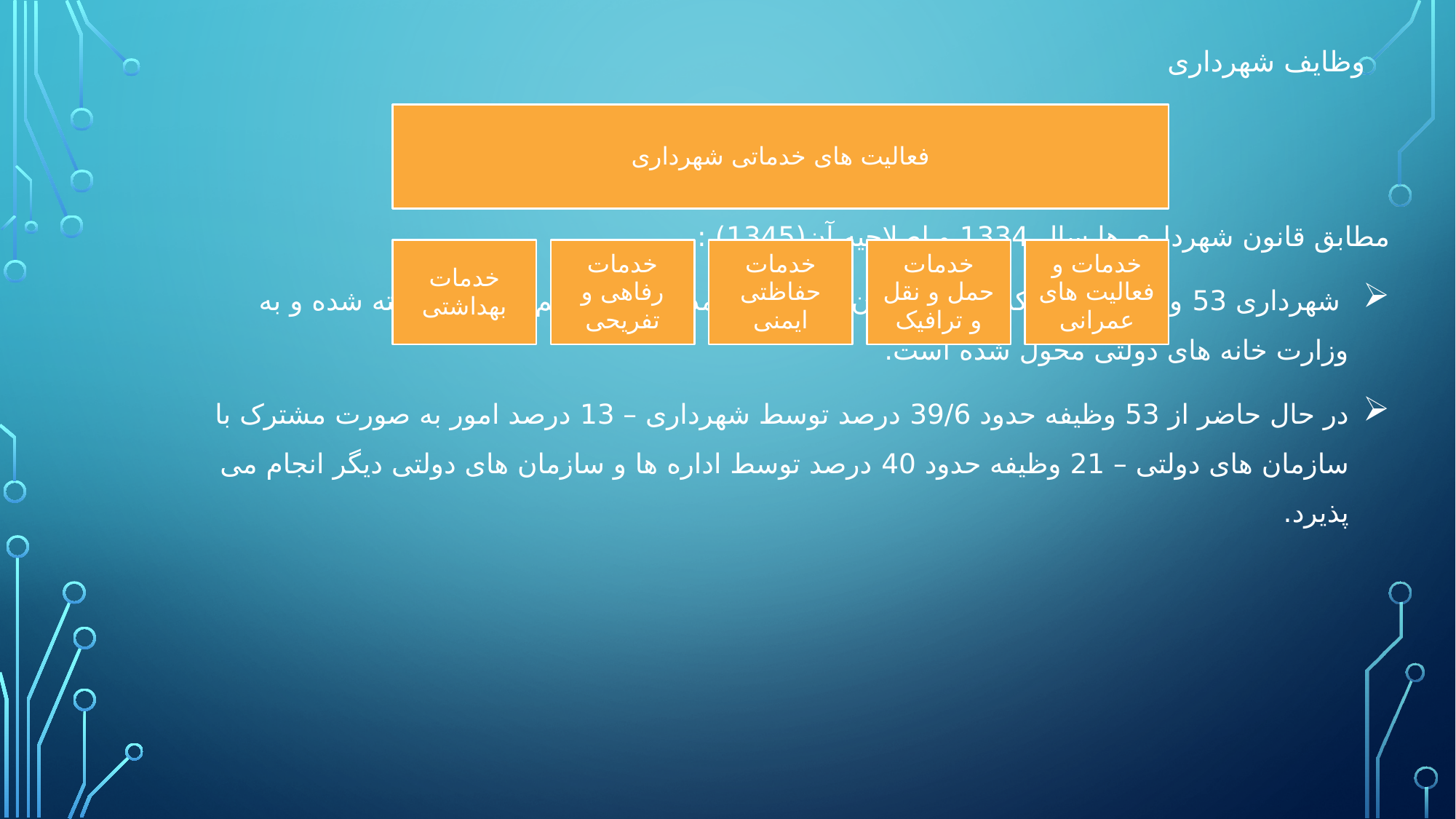

وظایف شهرداری
فعالیت های خدماتی شهرداری
مطابق قانون شهرداری ها سال 1334 و اصلاحیه آن(1345) :
 شهرداری 53 وظیفه داشته که با فربه شدن دولت با درآمد نفتی از حجم وظایف کاسته شده و به وزارت خانه های دولتی محول شده است.
در حال حاضر از 53 وظیفه حدود 39/6 درصد توسط شهرداری – 13 درصد امور به صورت مشترک با سازمان های دولتی – 21 وظیفه حدود 40 درصد توسط اداره ها و سازمان های دولتی دیگر انجام می پذیرد.